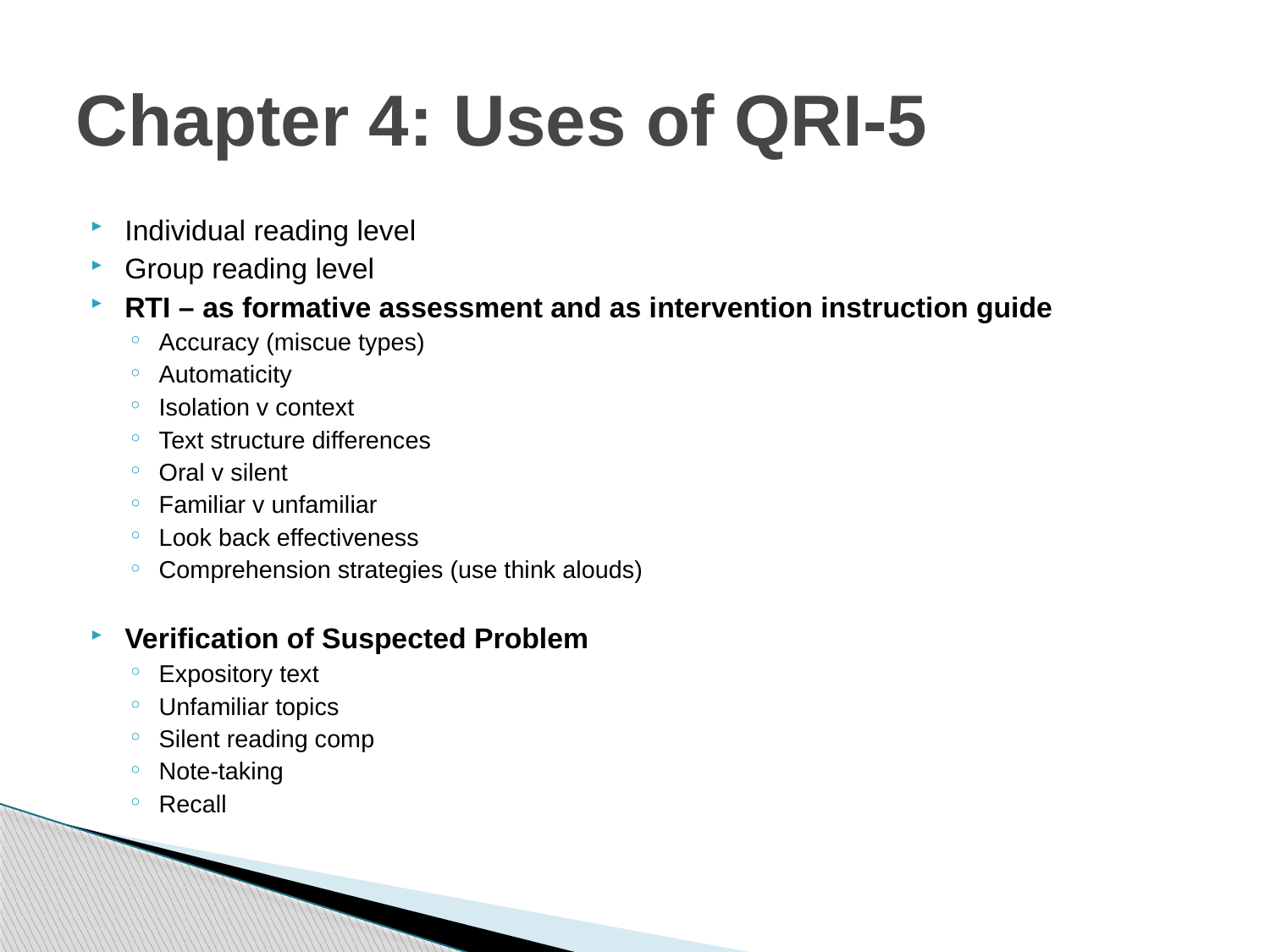

# Chapter 4: Uses of QRI-5
Individual reading level
Group reading level
RTI – as formative assessment and as intervention instruction guide
Accuracy (miscue types)
Automaticity
Isolation v context
Text structure differences
Oral v silent
Familiar v unfamiliar
Look back effectiveness
Comprehension strategies (use think alouds)

Verification of Suspected Problem
Expository text
Unfamiliar topics
Silent reading comp
Note-taking
Recall